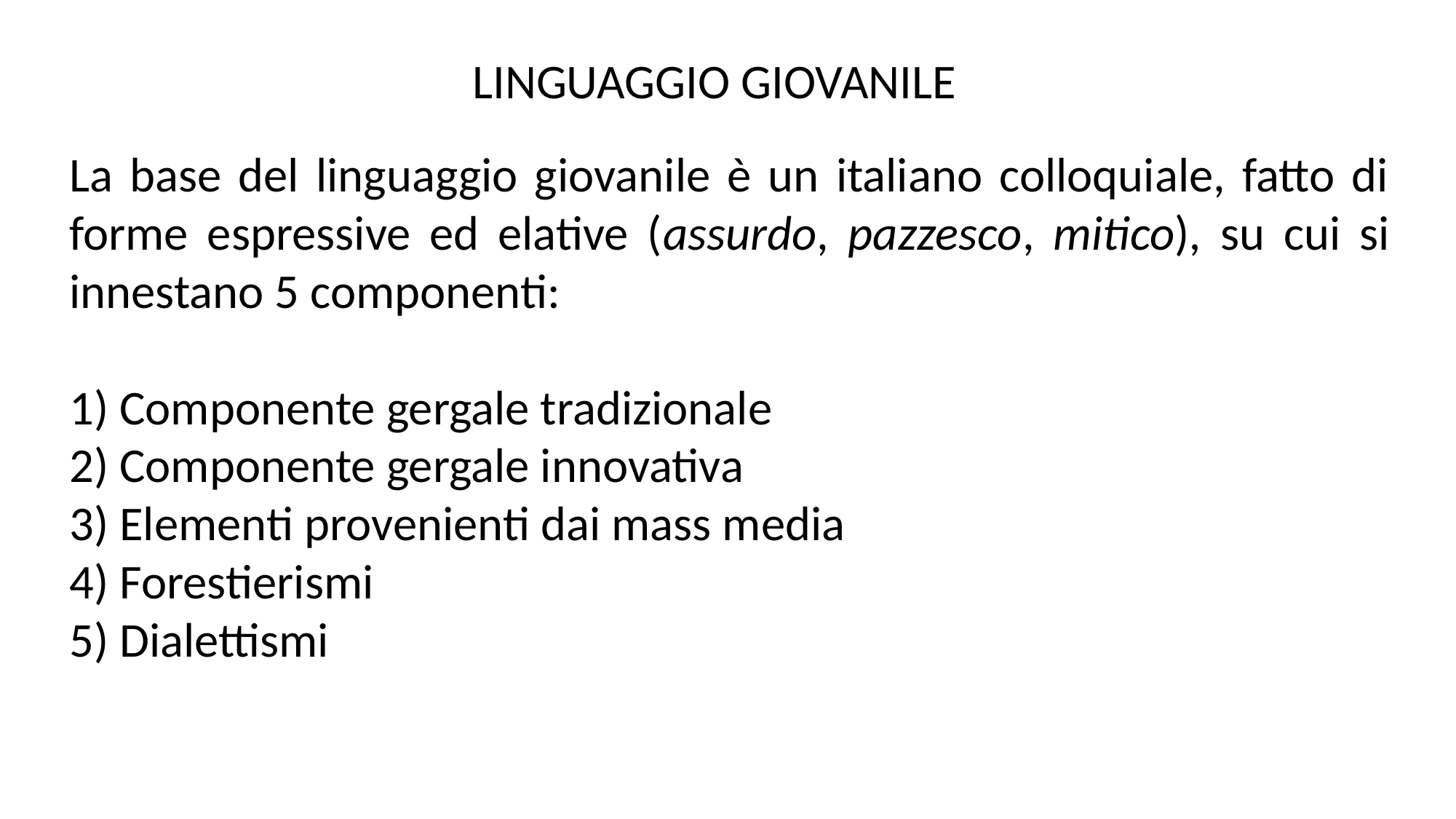

LINGUAGGIO GIOVANILE
La base del linguaggio giovanile è un italiano colloquiale, fatto di forme espressive ed elative (assurdo, pazzesco, mitico), su cui si innestano 5 componenti:

1) Componente gergale tradizionale
2) Componente gergale innovativa
3) Elementi provenienti dai mass media
4) Forestierismi
5) Dialettismi